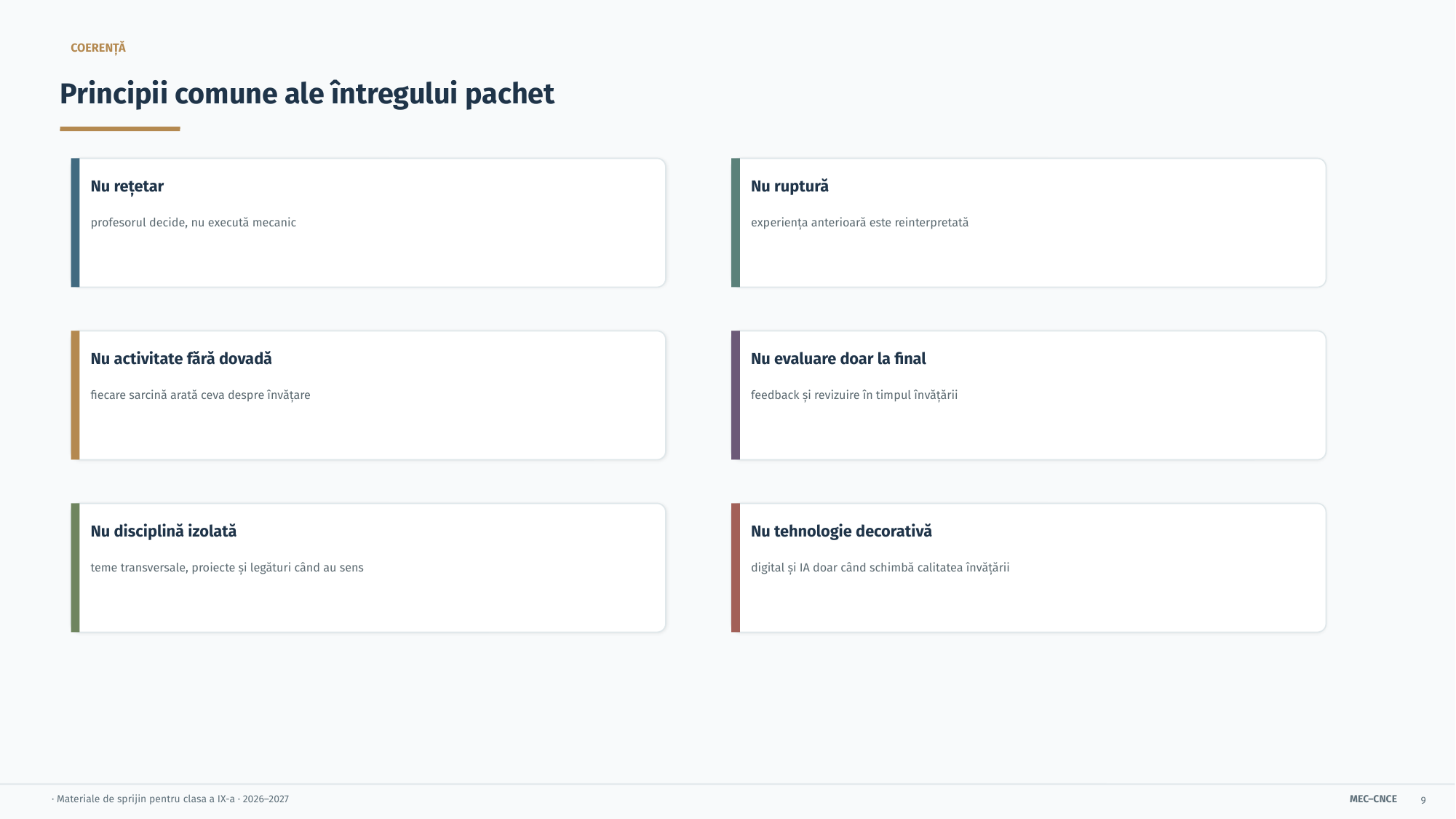

COERENȚĂ
Principii comune ale întregului pachet

Nu rețetar
Nu ruptură
profesorul decide, nu execută mecanic
experiența anterioară este reinterpretată

Nu activitate fără dovadă
Nu evaluare doar la final
fiecare sarcină arată ceva despre învățare
feedback și revizuire în timpul învățării

Nu disciplină izolată
Nu tehnologie decorativă
teme transversale, proiecte și legături când au sens
digital și IA doar când schimbă calitatea învățării
9